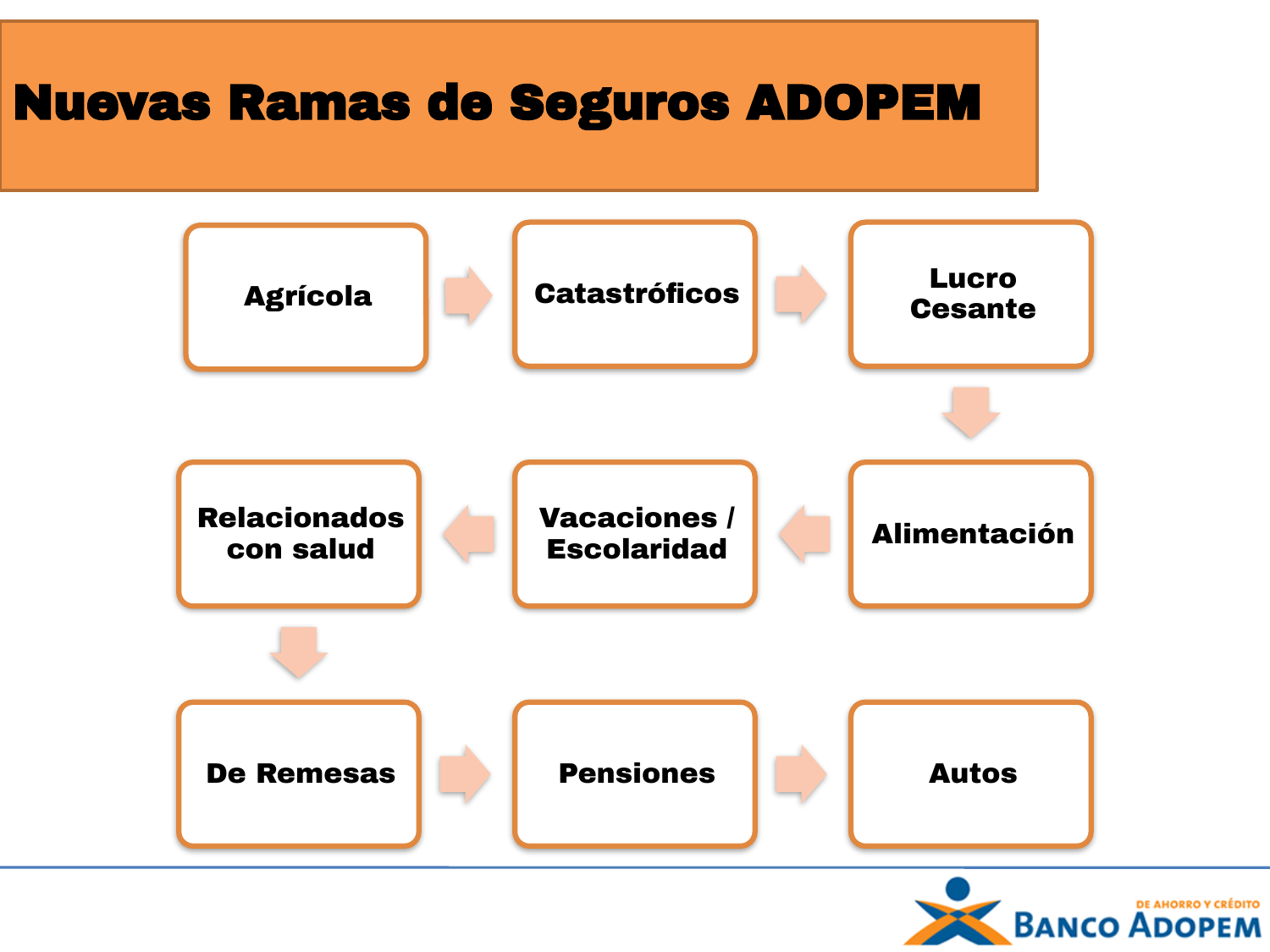

Nuevas Ramas de Seguros ADOPEM
Agrícola

Catastróficos

Lucro Cesante

Alimentación

Vacaciones / Escolaridad

Relacionados con salud

De Remesas

Pensiones

Autos